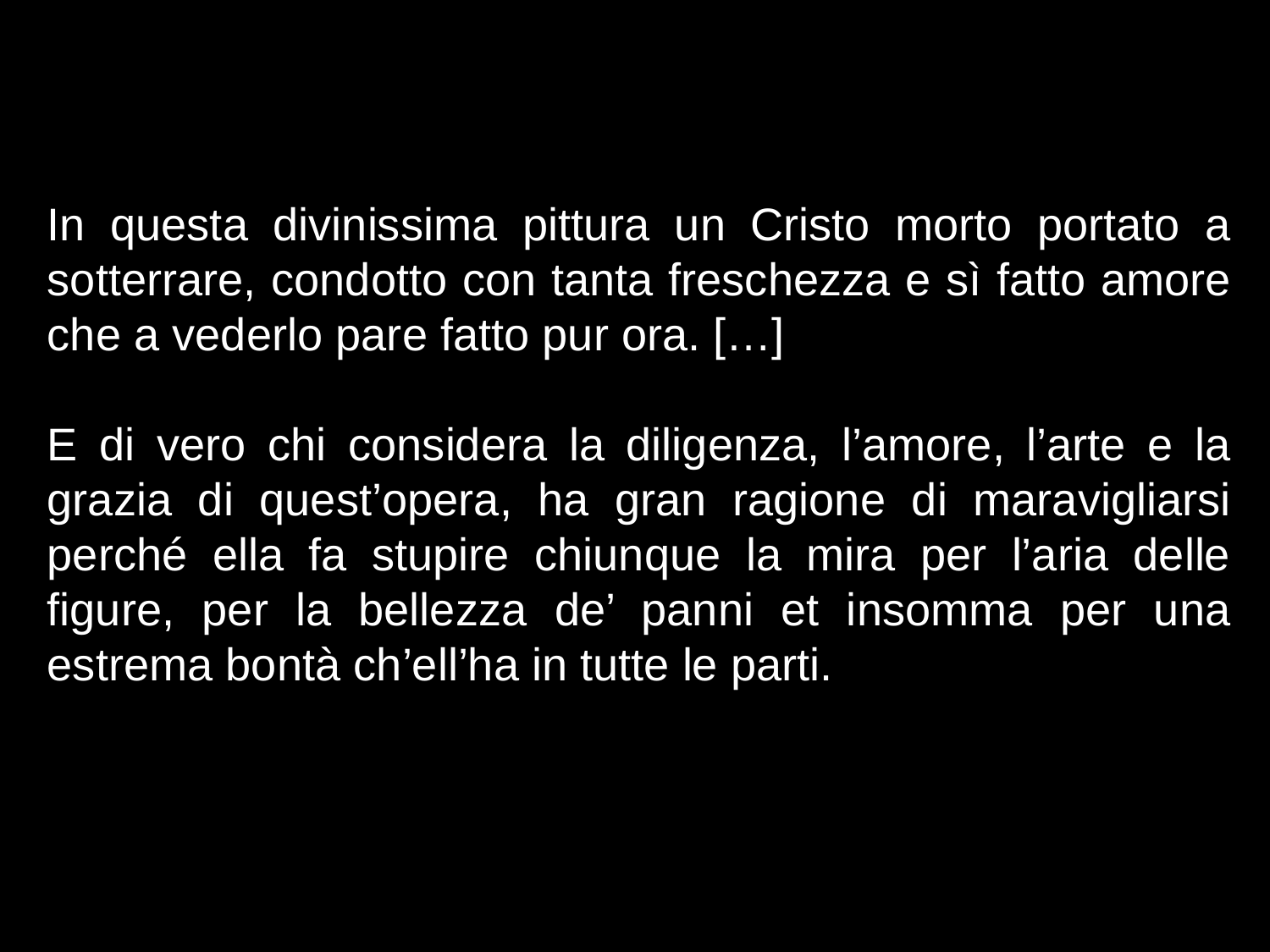

In questa divinissima pittura un Cristo morto portato a sotterrare, condotto con tanta freschezza e sì fatto amore che a vederlo pare fatto pur ora. […]

E di vero chi considera la diligenza, l’amore, l’arte e la grazia di quest’opera, ha gran ragione di maravigliarsi perché ella fa stupire chiunque la mira per l’aria delle figure, per la bellezza de’ panni et insomma per una estrema bontà ch’ell’ha in tutte le parti.